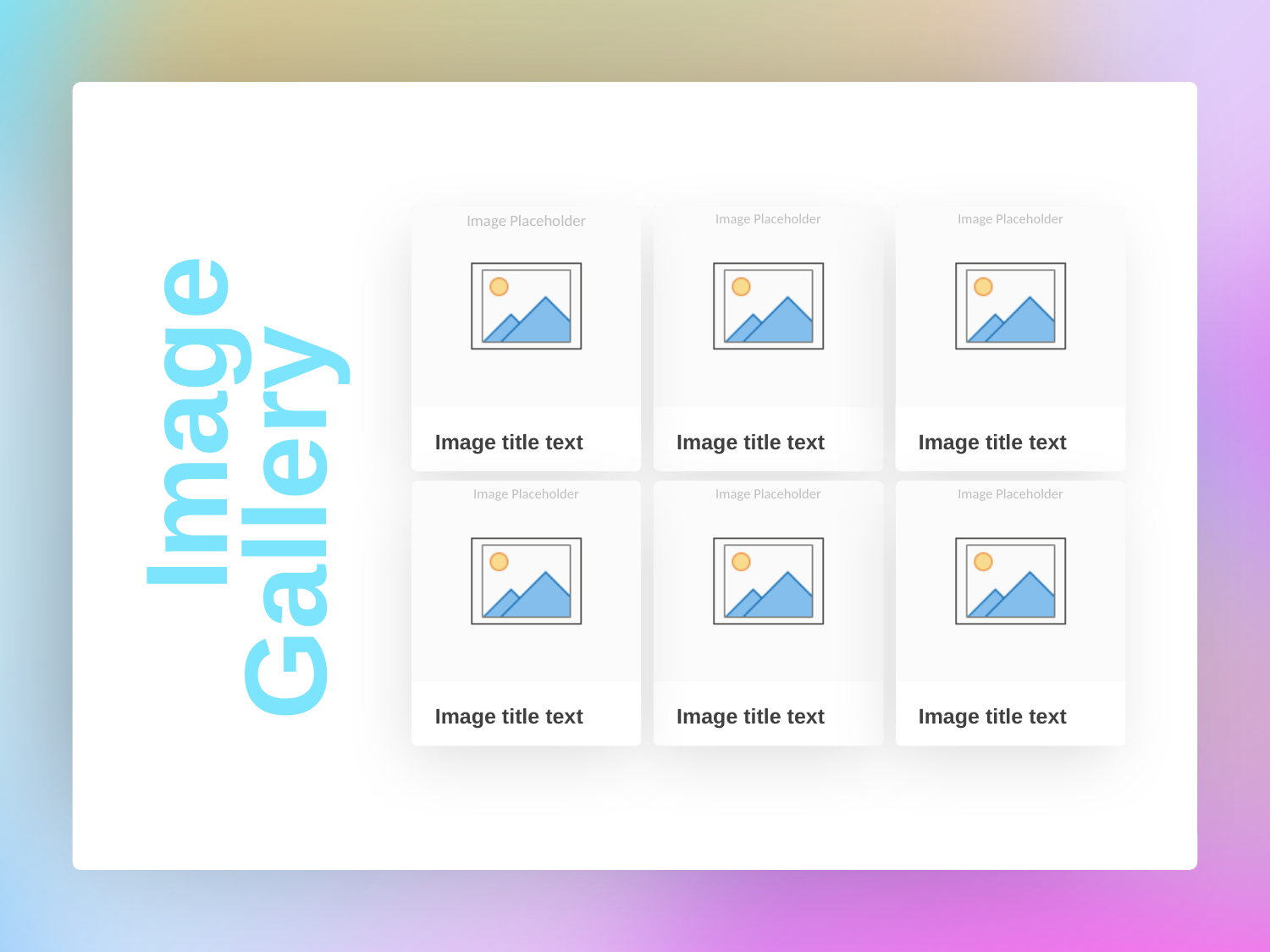

Image
Image title text
Image title text
Image title text
Gallery

Image title text
Image title text
Image title text